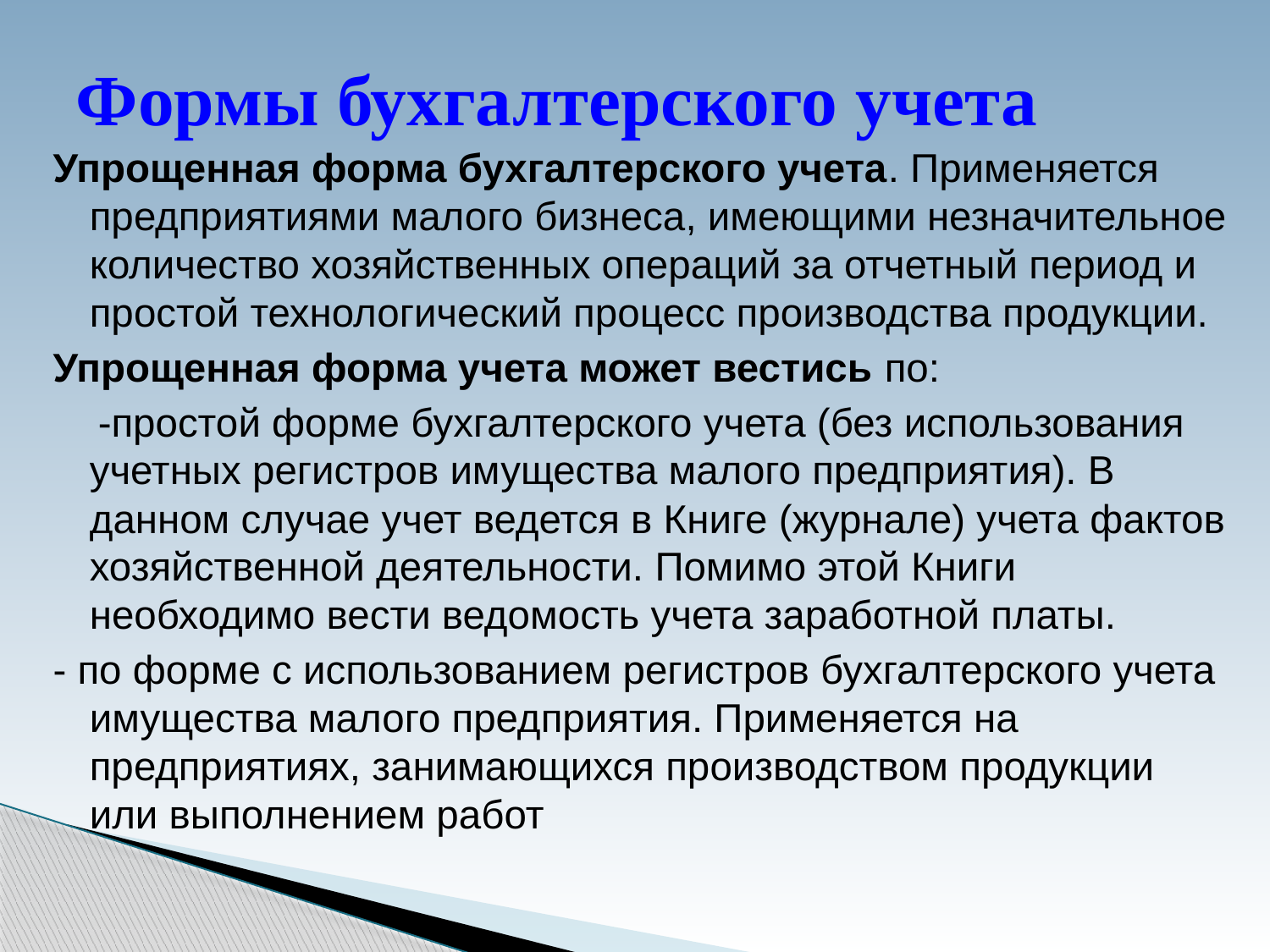

# Формы бухгалтерского учета
Упрощенная форма бухгалтерского учета. Применяется предприятиями малого бизнеса, имеющими незначительное количество хозяйственных операций за отчетный период и простой технологический процесс производства продукции.
Упрощенная форма учета может вестись по:
    -простой форме бухгалтерского учета (без использования учетных регистров имущества малого предприятия). В данном случае учет ведется в Книге (журнале) учета фактов хозяйственной деятельности. Помимо этой Книги необходимо вести ведомость учета заработной платы.
- по форме с использованием регистров бухгалтерского учета имущества малого предприятия. Применяется на предприятиях, занимающихся производством продукции или выполнением работ